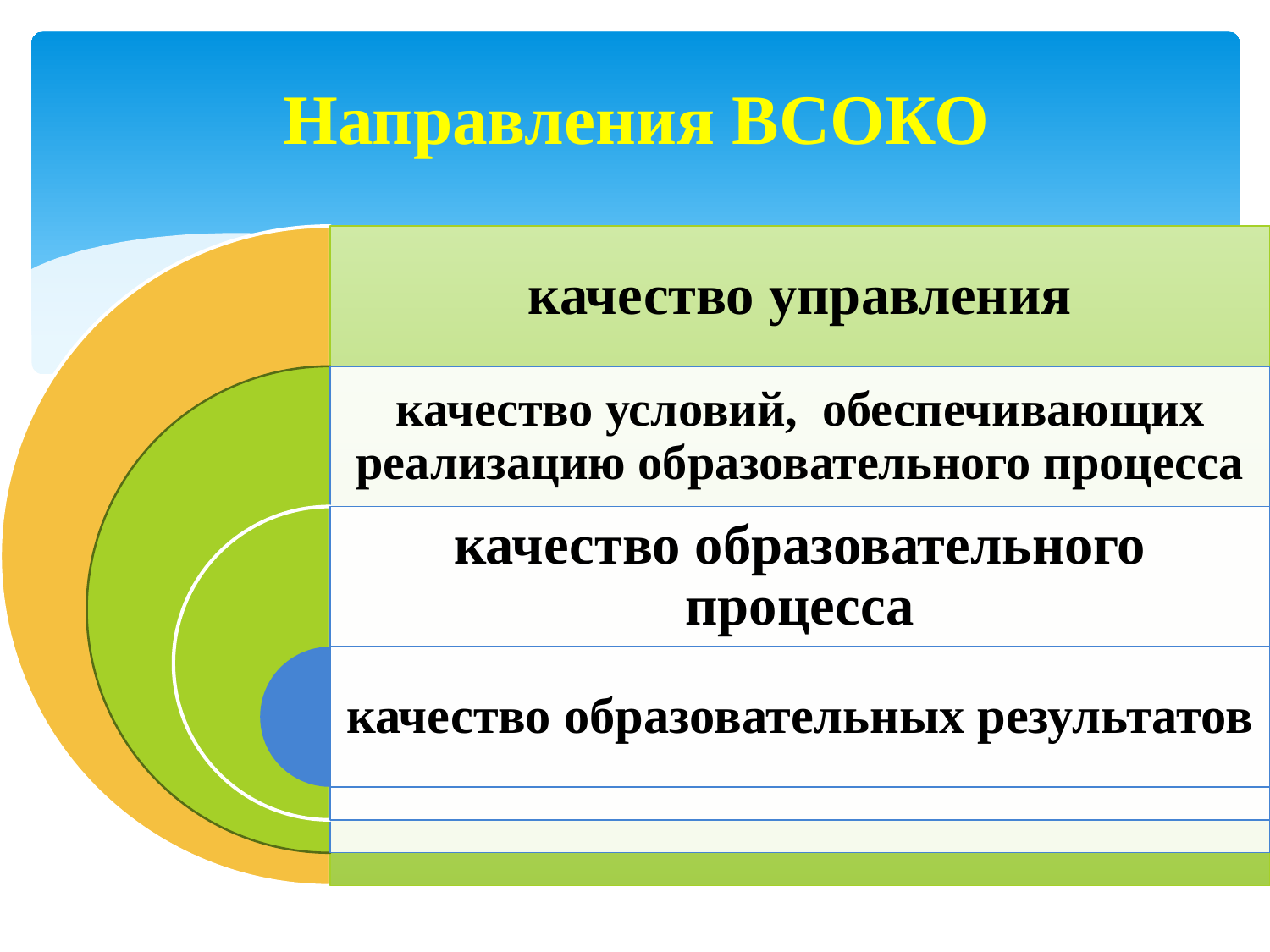

# Направления ВСОКО
качество управления
качество условий,  обеспечивающих реализацию образовательного процесса
качество образовательного процесса
качество образовательных результатов